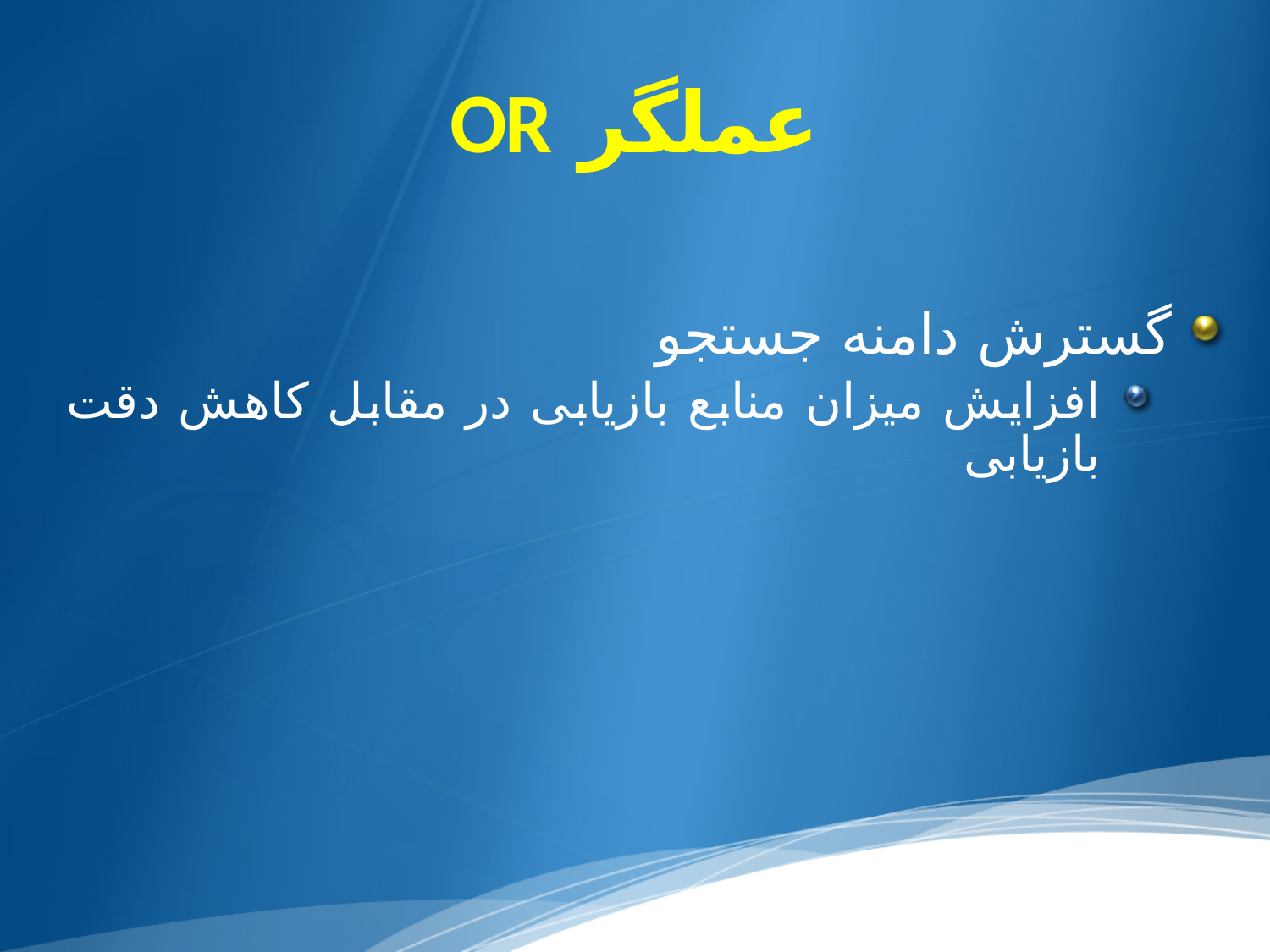

# عملگر OR
گسترش دامنه جستجو
افزایش میزان منابع بازیابی در مقابل کاهش دقت بازیابی